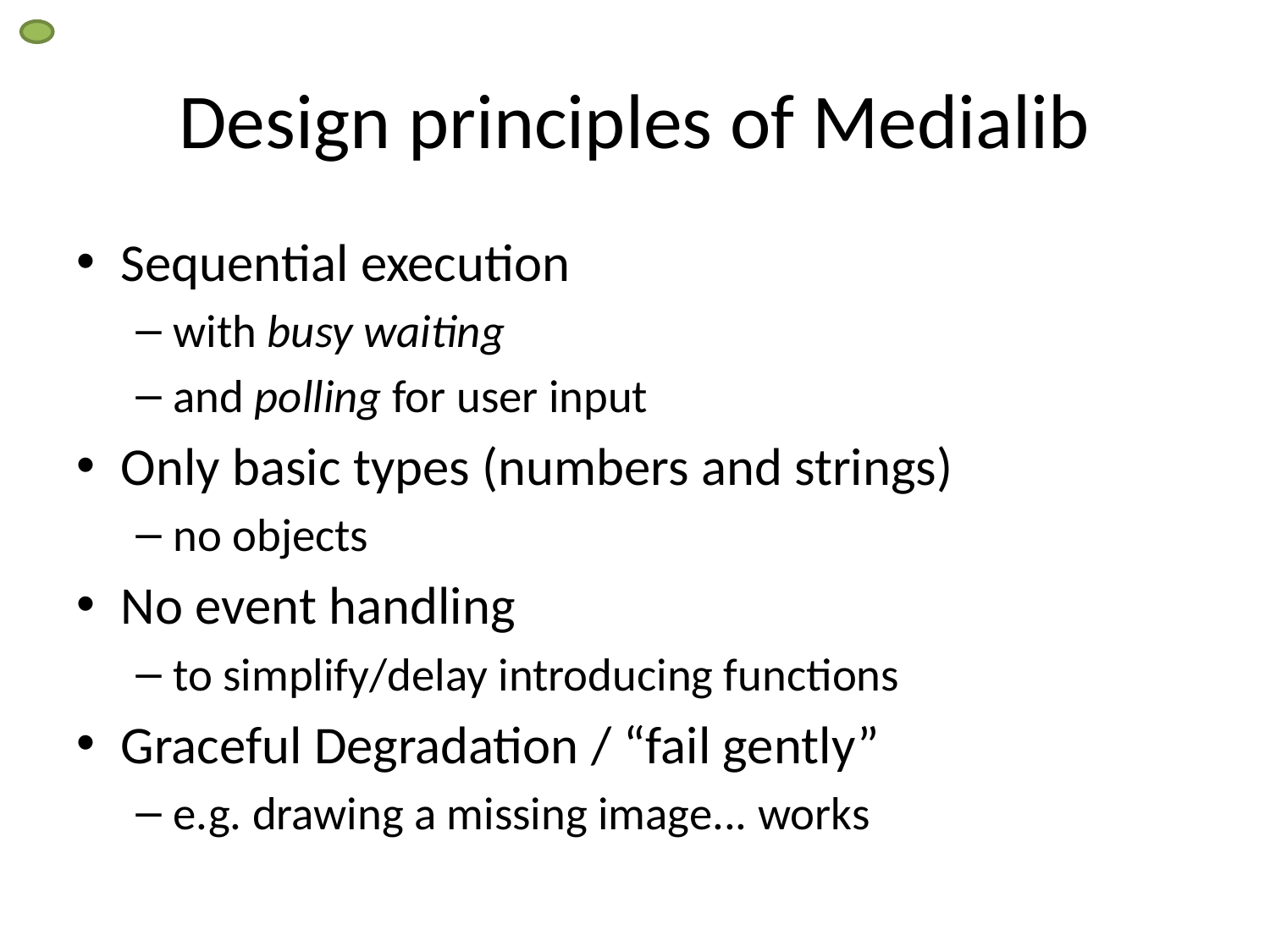

# Design principles of Medialib
Sequential execution
with busy waiting
and polling for user input
Only basic types (numbers and strings)
no objects
No event handling
to simplify/delay introducing functions
Graceful Degradation / “fail gently”
e.g. drawing a missing image... works